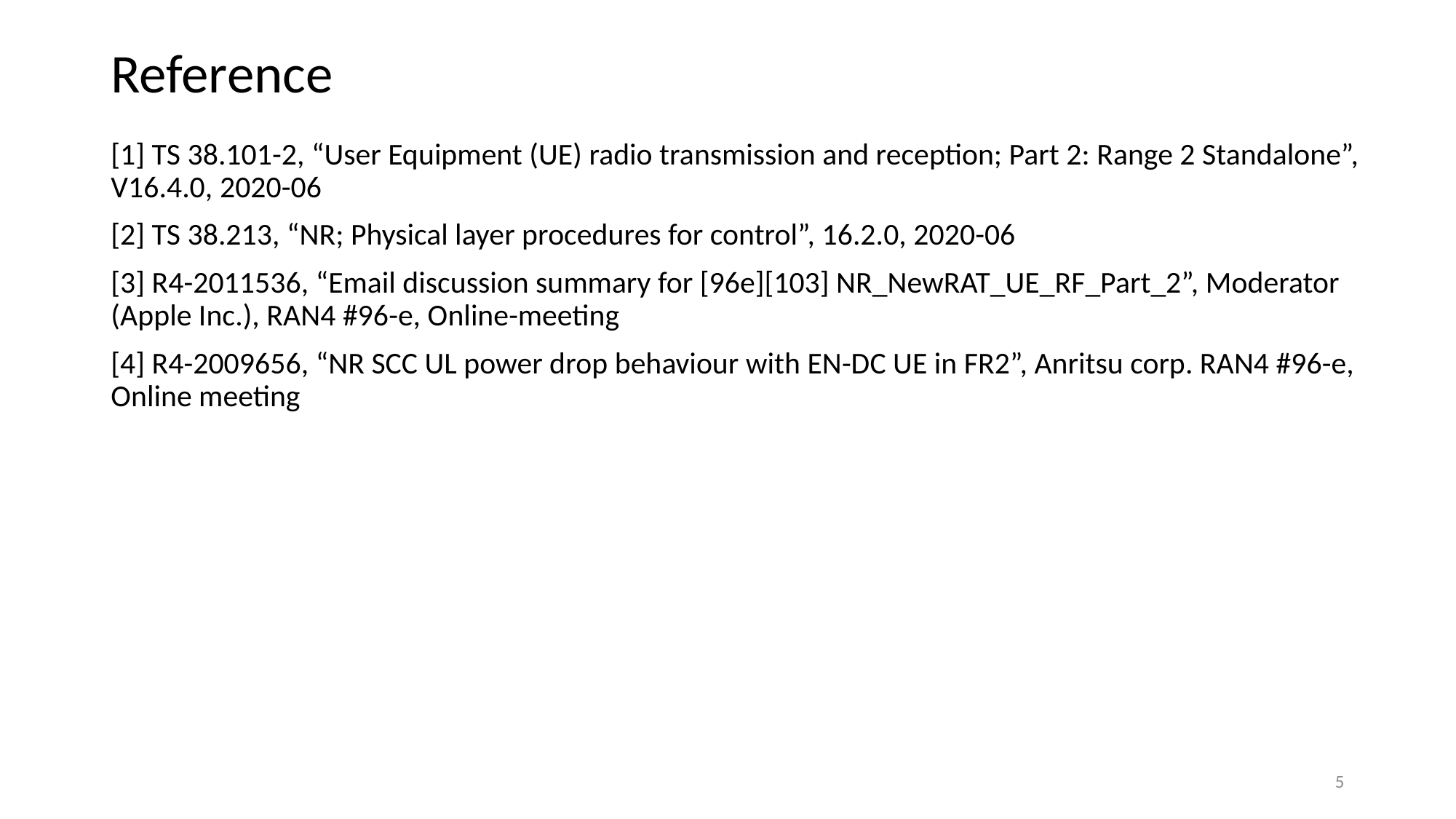

# Reference
[1] TS 38.101-2, “User Equipment (UE) radio transmission and reception; Part 2: Range 2 Standalone”, V16.4.0, 2020-06
[2] TS 38.213, “NR; Physical layer procedures for control”, 16.2.0, 2020-06
[3] R4-2011536, “Email discussion summary for [96e][103] NR_NewRAT_UE_RF_Part_2”, Moderator (Apple Inc.), RAN4 #96-e, Online-meeting
[4] R4-2009656, “NR SCC UL power drop behaviour with EN-DC UE in FR2”, Anritsu corp. RAN4 #96-e, Online meeting

5